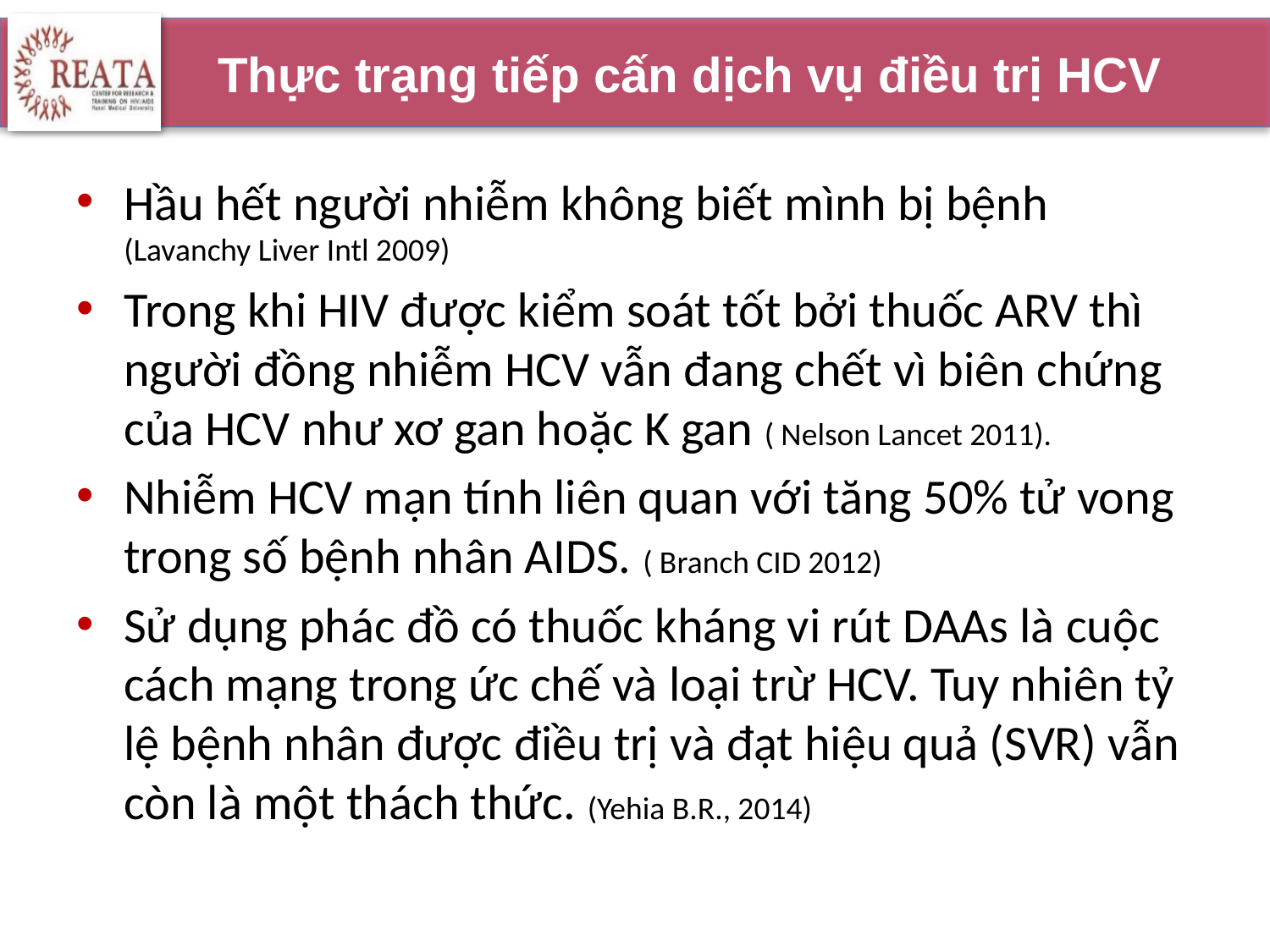

# Thực trạng tiếp cấn dịch vụ điều trị HCV
Hầu hết người nhiễm không biết mình bị bệnh (Lavanchy Liver Intl 2009)
Trong khi HIV được kiểm soát tốt bởi thuốc ARV thì người đồng nhiễm HCV vẫn đang chết vì biên chứng của HCV như xơ gan hoặc K gan ( Nelson Lancet 2011).
Nhiễm HCV mạn tính liên quan với tăng 50% tử vong trong số bệnh nhân AIDS. ( Branch CID 2012)
Sử dụng phác đồ có thuốc kháng vi rút DAAs là cuộc cách mạng trong ức chế và loại trừ HCV. Tuy nhiên tỷ lệ bệnh nhân được điều trị và đạt hiệu quả (SVR) vẫn còn là một thách thức. (Yehia B.R., 2014)